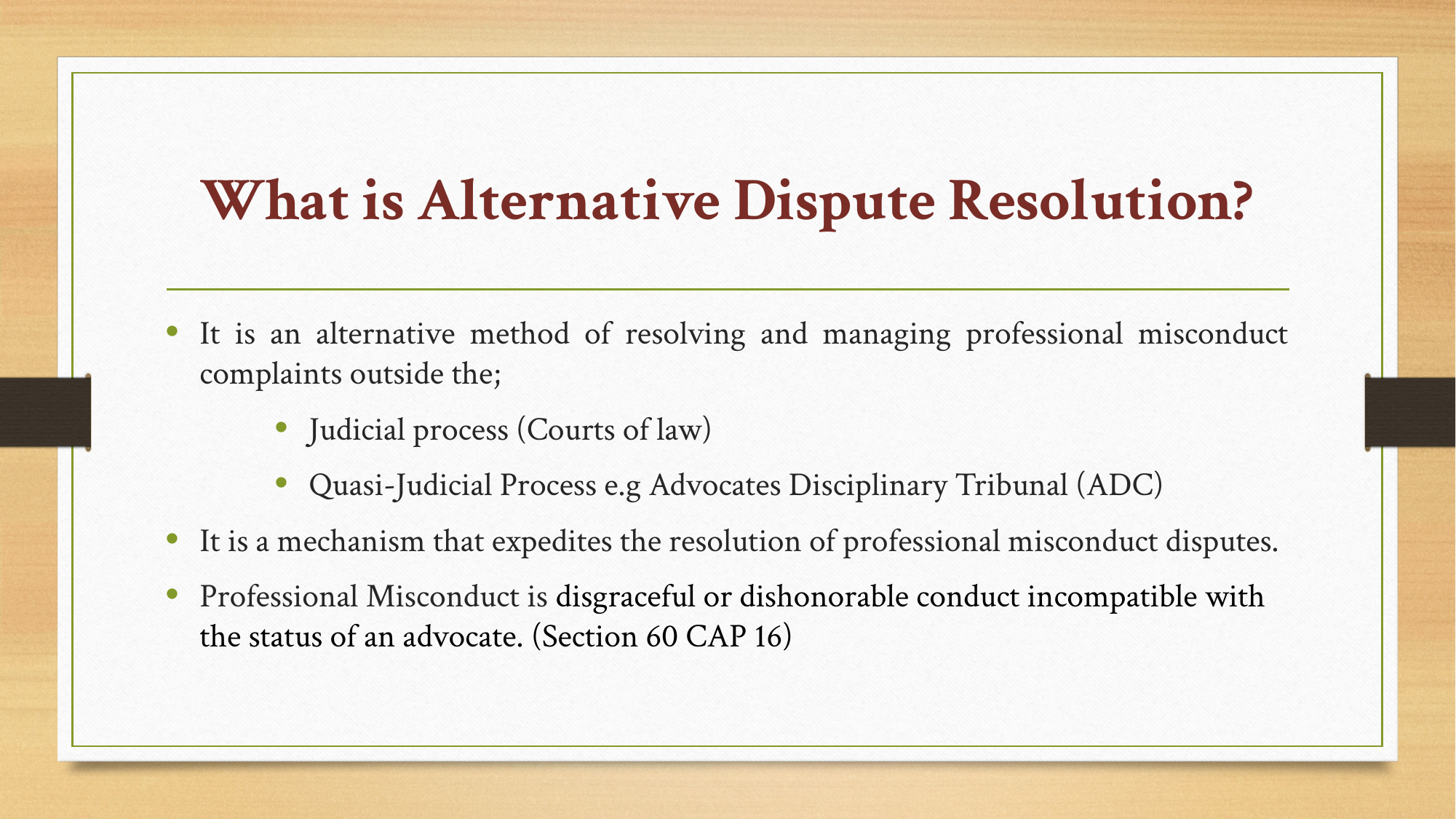

# What is Alternative Dispute Resolution?
It is an alternative method of resolving and managing professional misconduct complaints outside the;
Judicial process (Courts of law)
Quasi-Judicial Process e.g Advocates Disciplinary Tribunal (ADC)
It is a mechanism that expedites the resolution of professional misconduct disputes.
Professional Misconduct is disgraceful or dishonorable conduct incompatible with the status of an advocate. (Section 60 CAP 16)